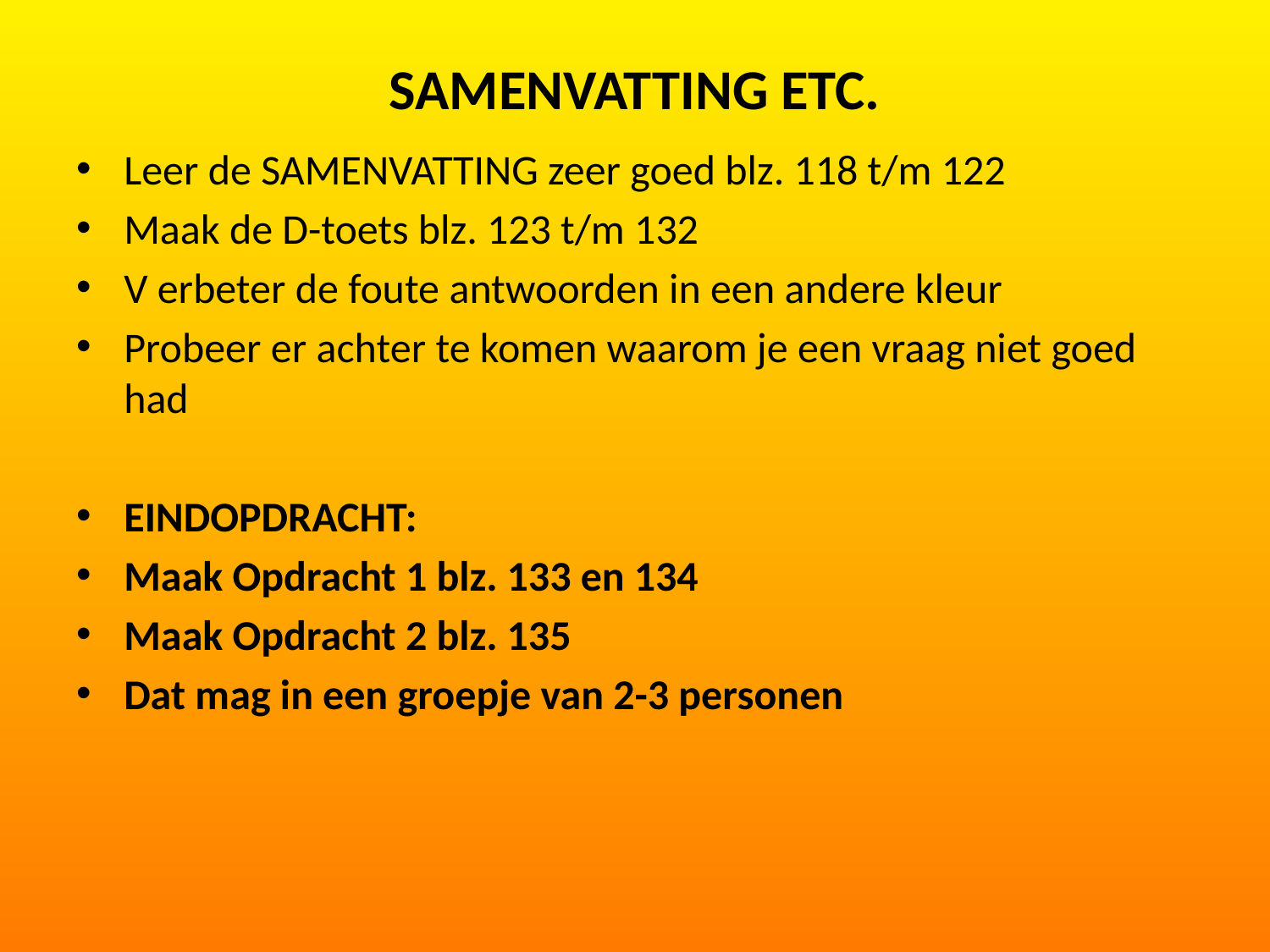

# SAMENVATTING ETC.
Leer de SAMENVATTING zeer goed blz. 118 t/m 122
Maak de D-toets blz. 123 t/m 132
V erbeter de foute antwoorden in een andere kleur
Probeer er achter te komen waarom je een vraag niet goed had

EINDOPDRACHT:
Maak Opdracht 1 blz. 133 en 134
Maak Opdracht 2 blz. 135
Dat mag in een groepje van 2-3 personen